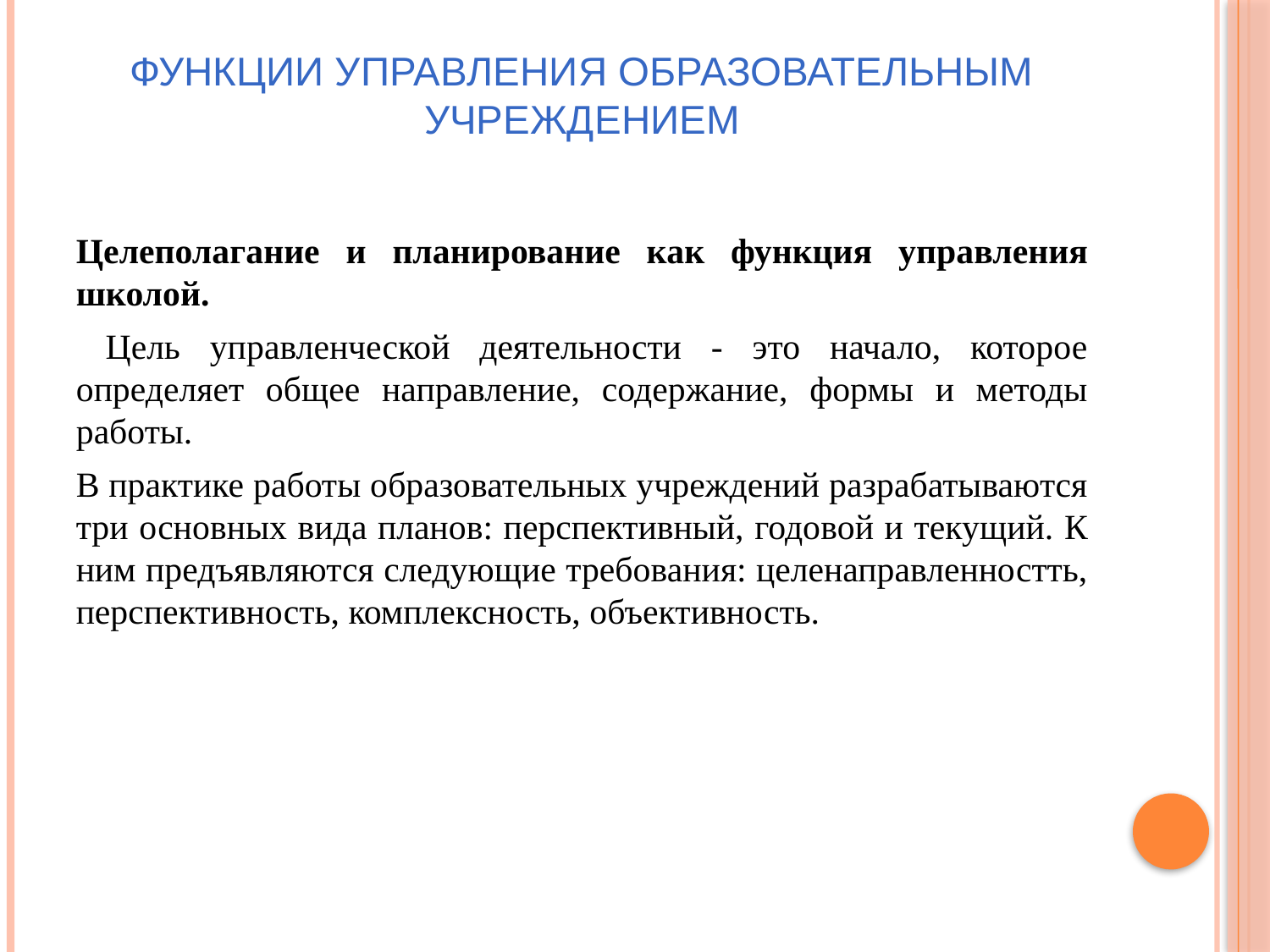

# Функции управления образовательным учреждением
Целеполагание и планирование как функция управления школой.
 Цель управленческой деятельности - это начало, которое определяет общее направление, содержание, формы и методы работы.
В практике работы образовательных учреждений разрабатываются три основных вида планов: перспективный, годовой и текущий. К ним предъявляются следующие требования: целенаправленностть, перспективность, комплексность, объективность.